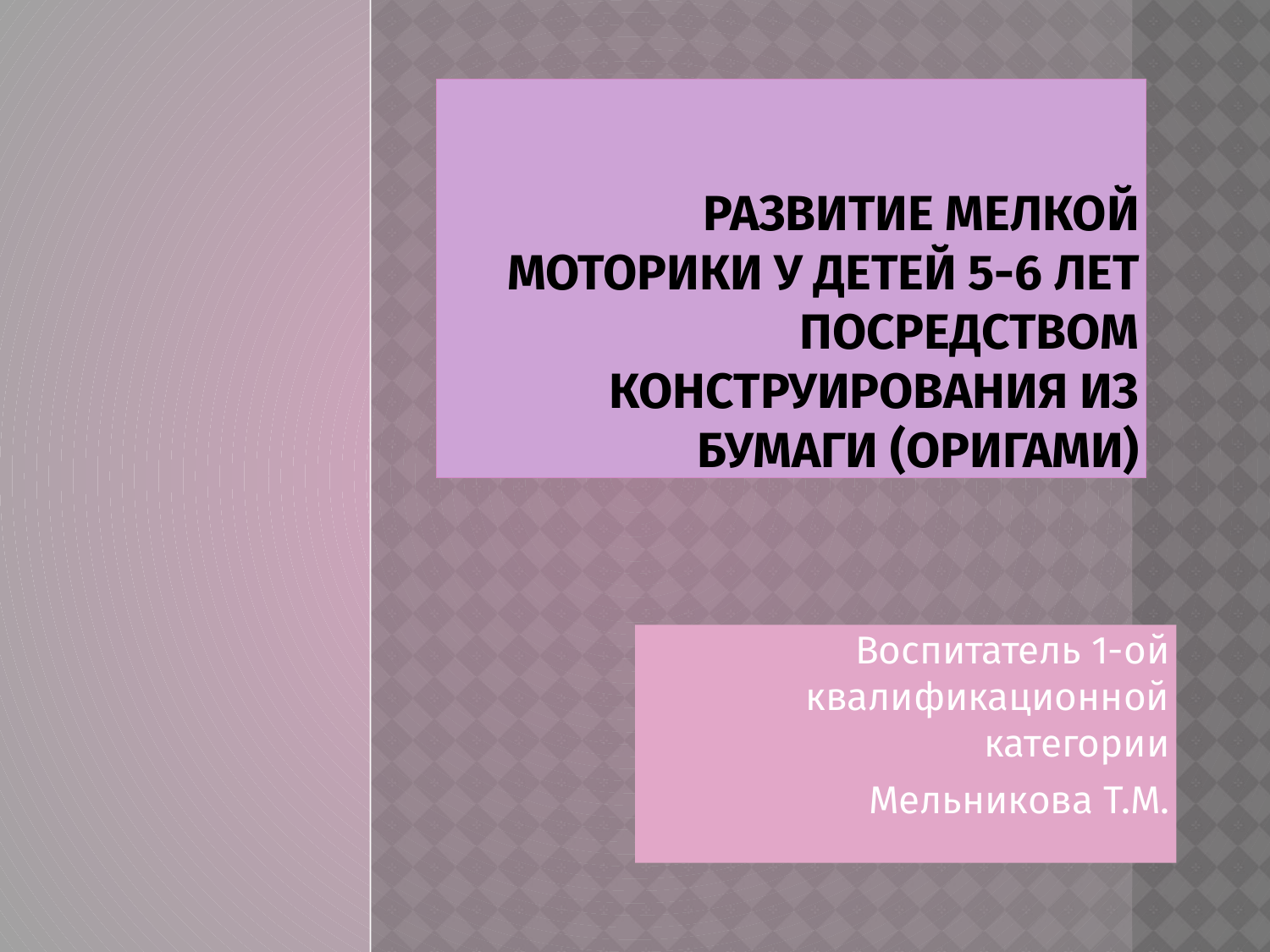

# Развитие мелкой моторики у детей 5-6 лет посредством конструирования из бумаги (оригами)
Воспитатель 1-ой квалификационной категории
 Мельникова Т.М.